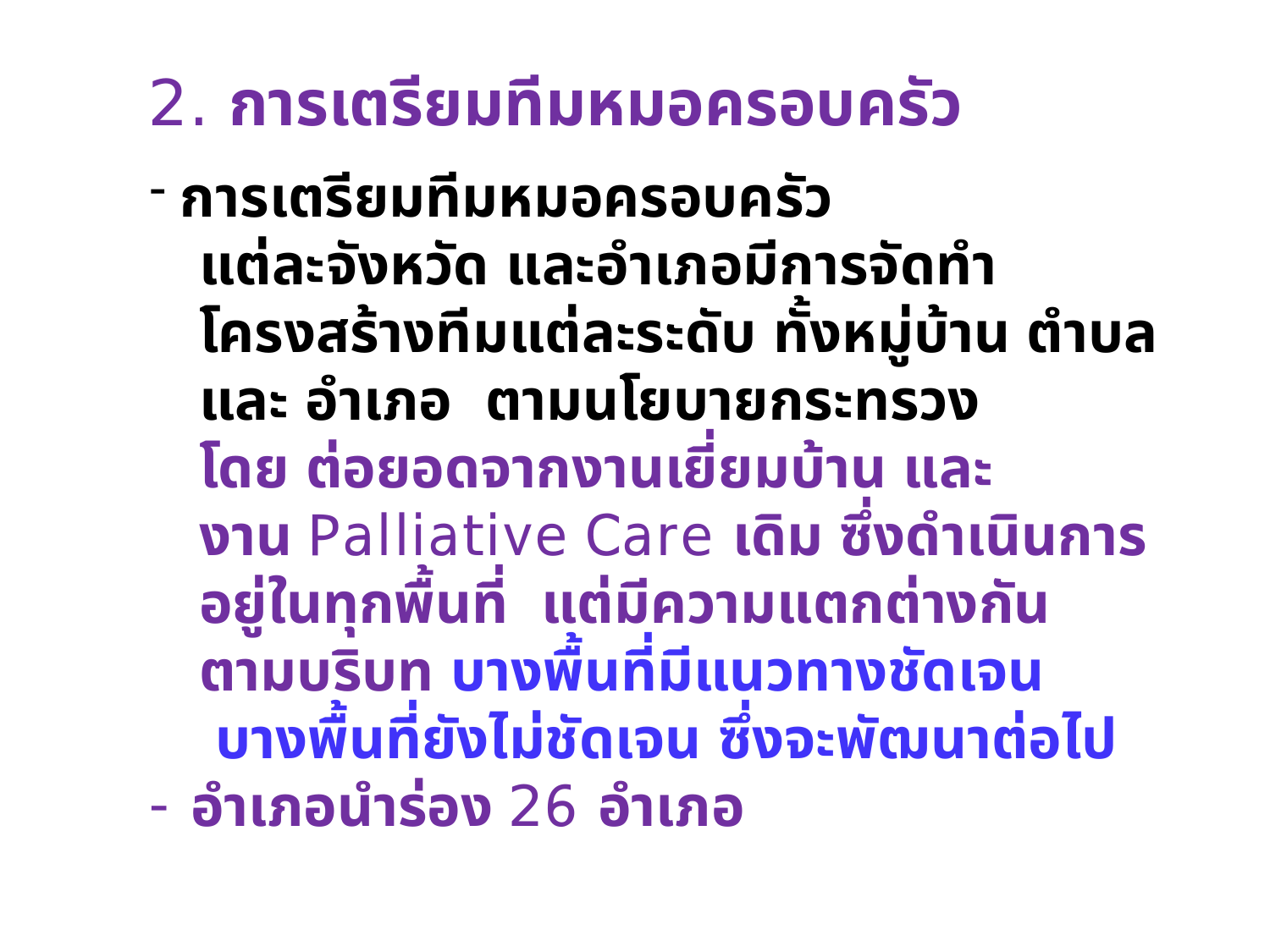

2. การเตรียมทีมหมอครอบครัว

 การเตรียมทีมหมอครอบครัว
   แต่ละจังหวัด และอำเภอมีการจัดทำ
   โครงสร้างทีมแต่ละระดับ ทั้งหมู่บ้าน ตำบล
   และ อำเภอ  ตามนโยบายกระทรวง
   โดย ต่อยอดจากงานเยี่ยมบ้าน และ
   งาน Palliative Care เดิม ซึ่งดำเนินการ
   อยู่ในทุกพื้นที่  แต่มีความแตกต่างกัน
   ตามบริบท บางพื้นที่มีแนวทางชัดเจน
    บางพื้นที่ยังไม่ชัดเจน ซึ่งจะพัฒนาต่อไป
- อำเภอนำร่อง 26 อำเภอ